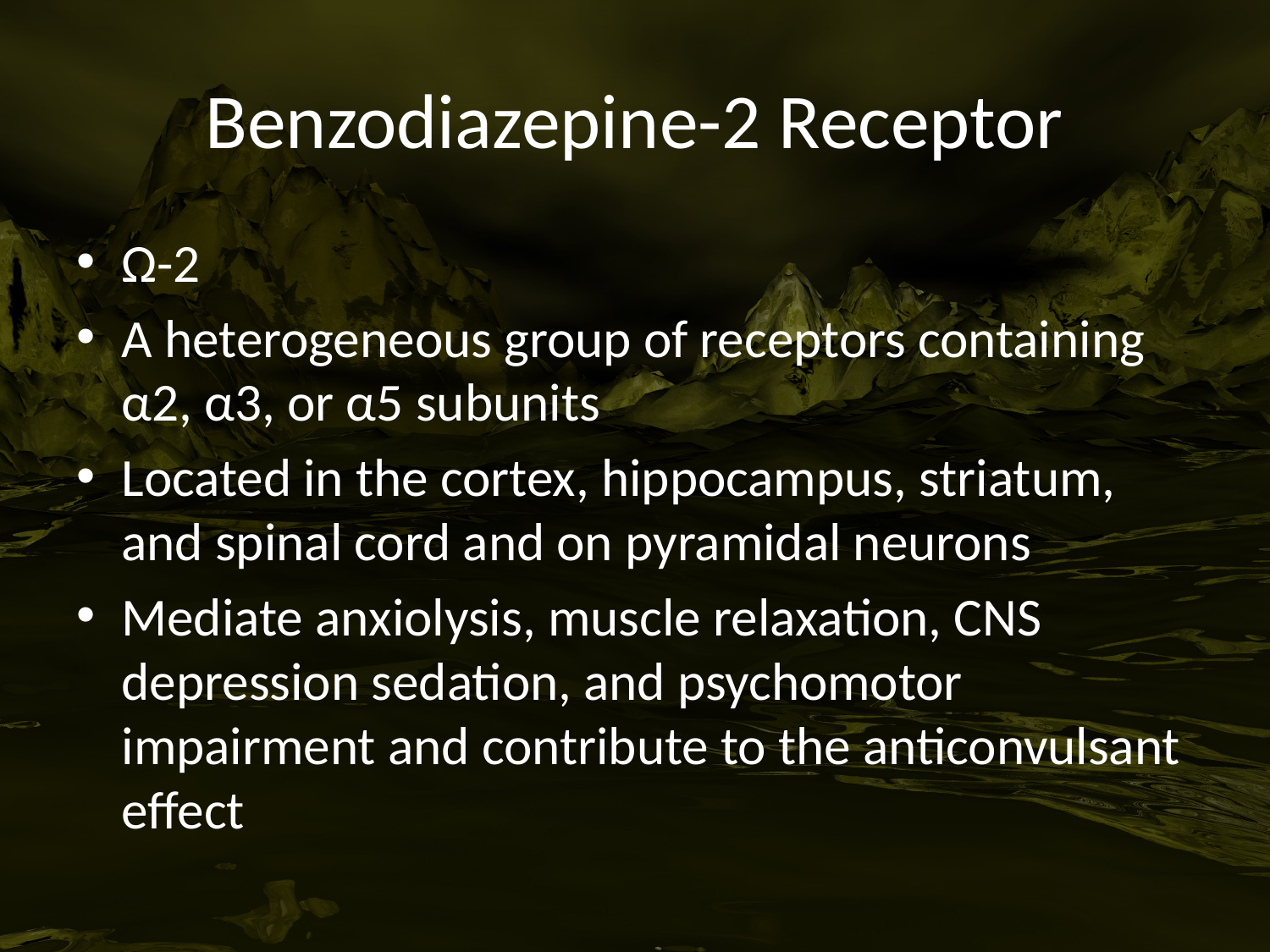

# Benzodiazepine-2 Receptor
Ω-2
A heterogeneous group of receptors containing α2, α3, or α5 subunits
Located in the cortex, hippocampus, striatum, and spinal cord and on pyramidal neurons
Mediate anxiolysis, muscle relaxation, CNS depression sedation, and psychomotor impairment and contribute to the anticonvulsant effect